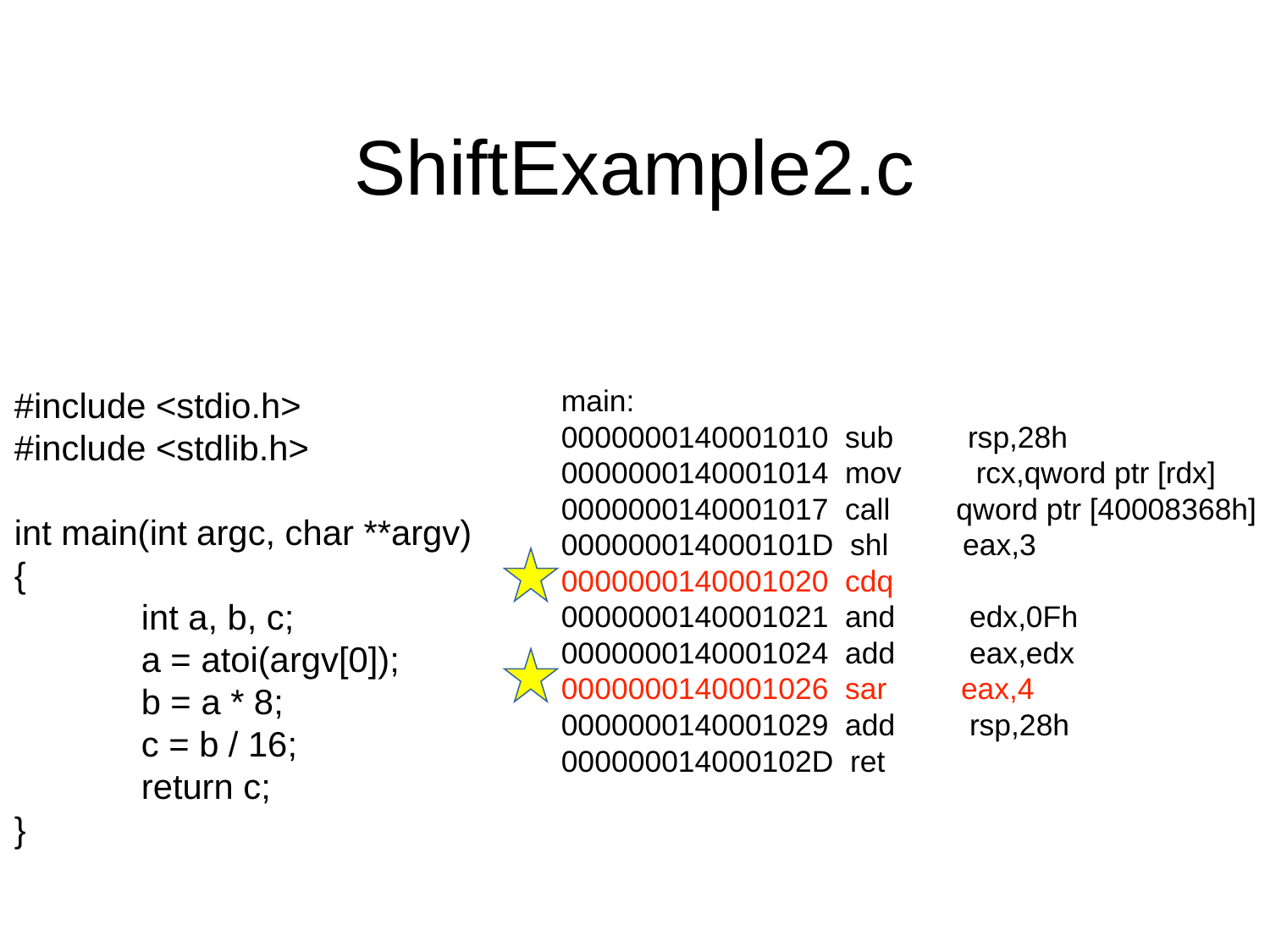

ShiftExample2.c
main:
0000000140001010  sub         rsp,28h
0000000140001014  mov         rcx,qword ptr [rdx]
0000000140001017  call        qword ptr [40008368h]
000000014000101D  shl         eax,3
0000000140001020  cdq
0000000140001021  and         edx,0Fh
0000000140001024  add         eax,edx
0000000140001026  sar         eax,4
0000000140001029  add         rsp,28h
000000014000102D  ret
#include <stdio.h>
#include <stdlib.h>

int main(int argc, char **argv)
{
	int a, b, c;
	a = atoi(argv[0]);
	b = a * 8;
	c = b / 16;
	return c;
}